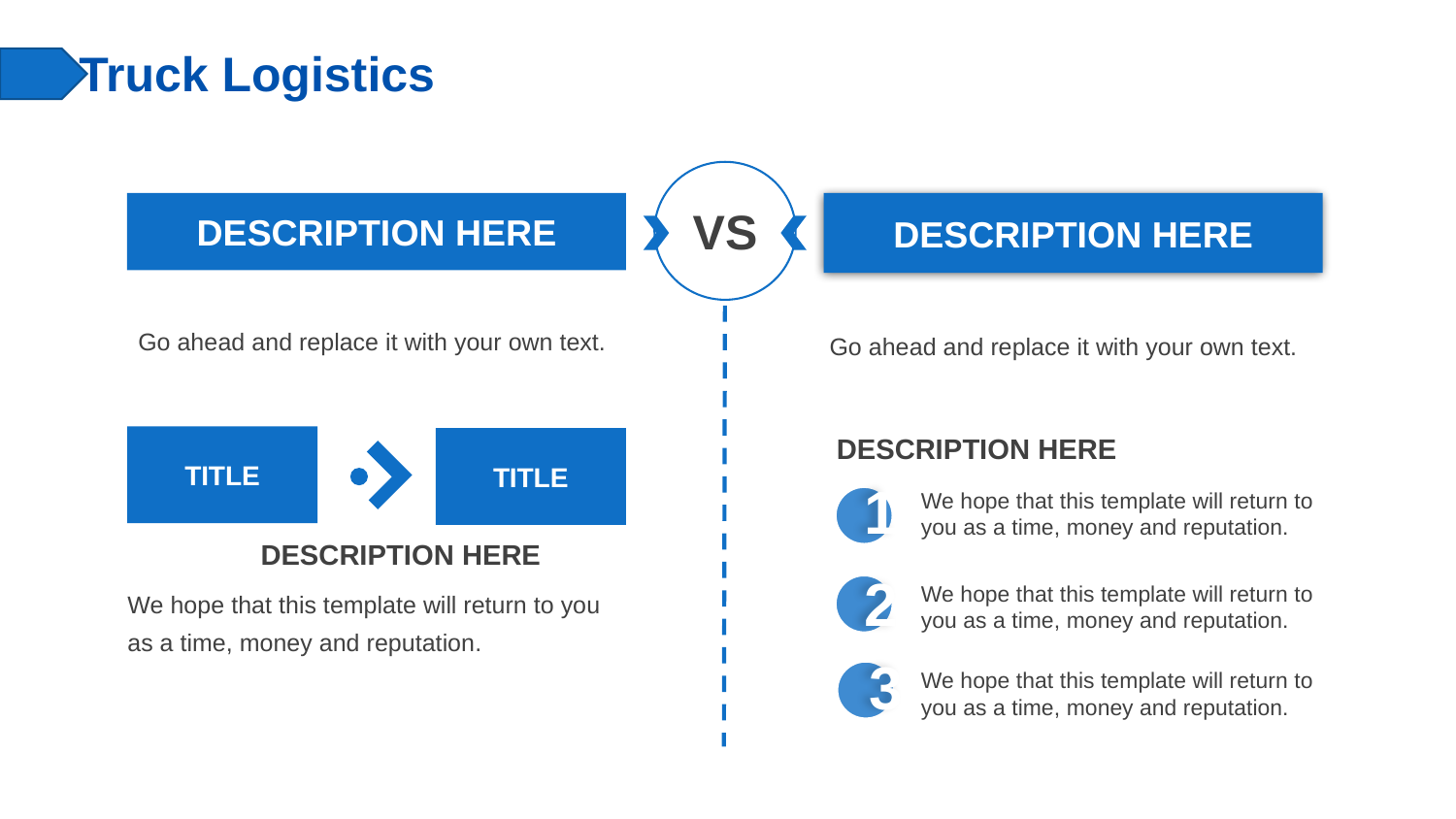

VS
DESCRIPTION HERE
DESCRIPTION HERE

Go ahead and replace it with your own text.
Go ahead and replace it with your own text.
DESCRIPTION HERE
TITLE
TITLE

1

We hope that this template will return to you as a time, money and reputation.
DESCRIPTION HERE
2

We hope that this template will return to you as a time, money and reputation.
We hope that this template will return to you as a time, money and reputation.
3

We hope that this template will return to you as a time, money and reputation.